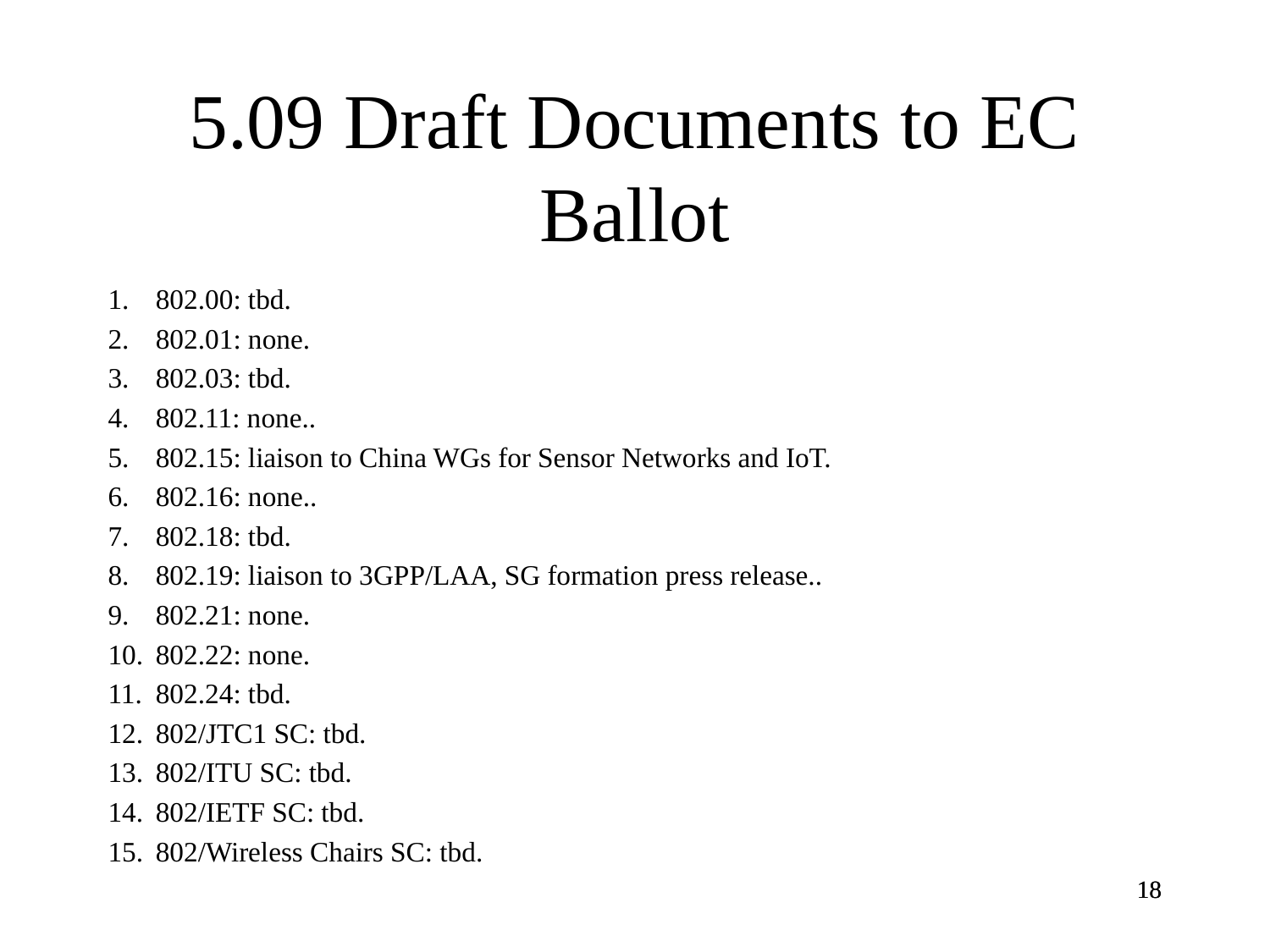

# 5.09 Draft Documents to EC Ballot
802.00: tbd.
802.01: none.
802.03: tbd.
802.11: none..
802.15: liaison to China WGs for Sensor Networks and IoT.
802.16: none..
802.18: tbd.
802.19: liaison to 3GPP/LAA, SG formation press release..
802.21: none.
802.22: none.
802.24: tbd.
802/JTC1 SC: tbd.
802/ITU SC: tbd.
802/IETF SC: tbd.
802/Wireless Chairs SC: tbd.

18
18